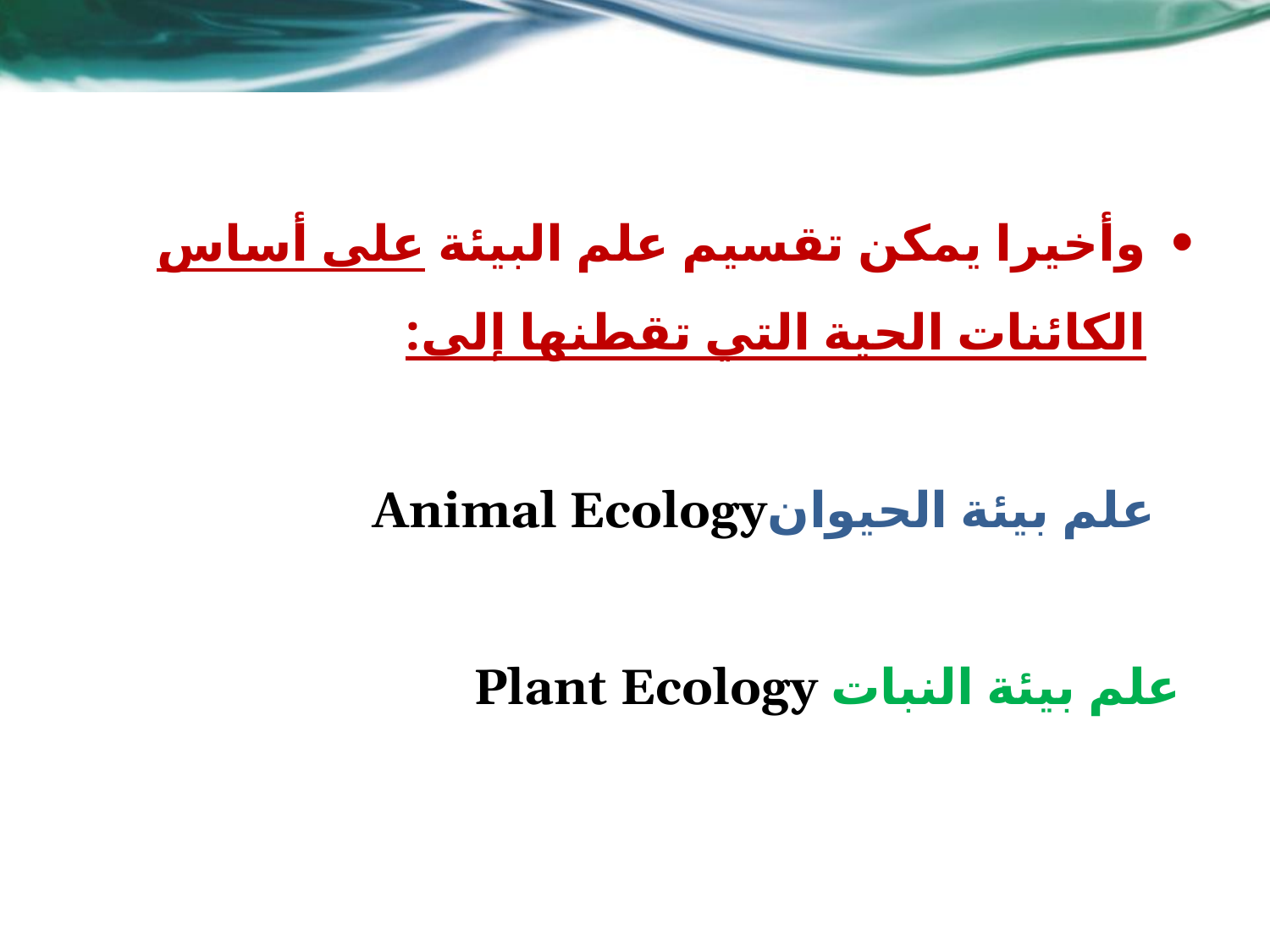

وأخيرا يمكن تقسيم علم البيئة على أساس الكائنات الحية التي تقطنها إلى:

Animal Ecologyعلم بيئة الحيوان

Plant Ecology علم بيئة النبات